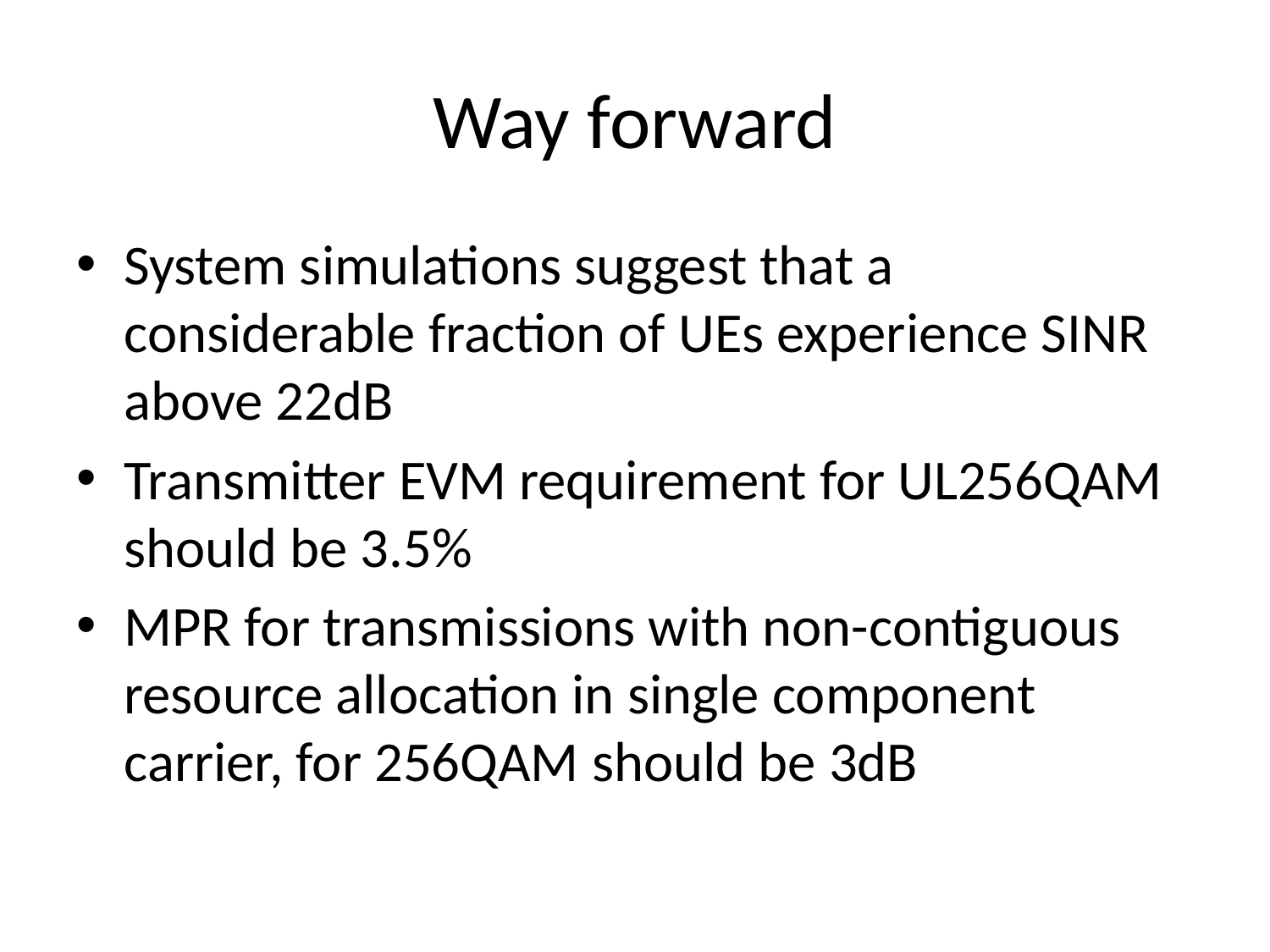

# Way forward
System simulations suggest that a considerable fraction of UEs experience SINR above 22dB
Transmitter EVM requirement for UL256QAM should be 3.5%
MPR for transmissions with non-contiguous resource allocation in single component carrier, for 256QAM should be 3dB